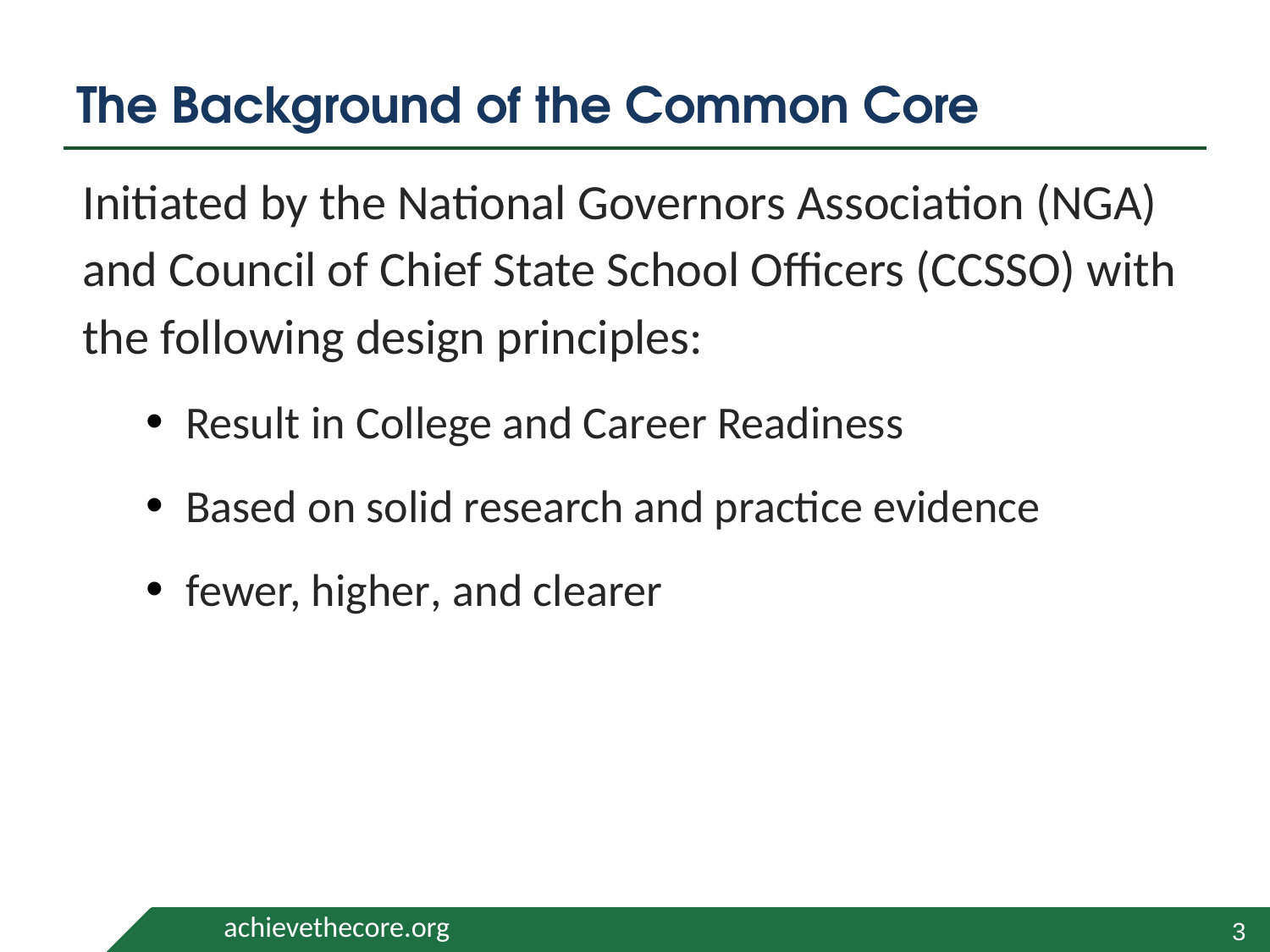

# The Background of the Common Core
Initiated by the National Governors Association (NGA) and Council of Chief State School Officers (CCSSO) with the following design principles:
Result in College and Career Readiness
Based on solid research and practice evidence
fewer, higher, and clearer
3